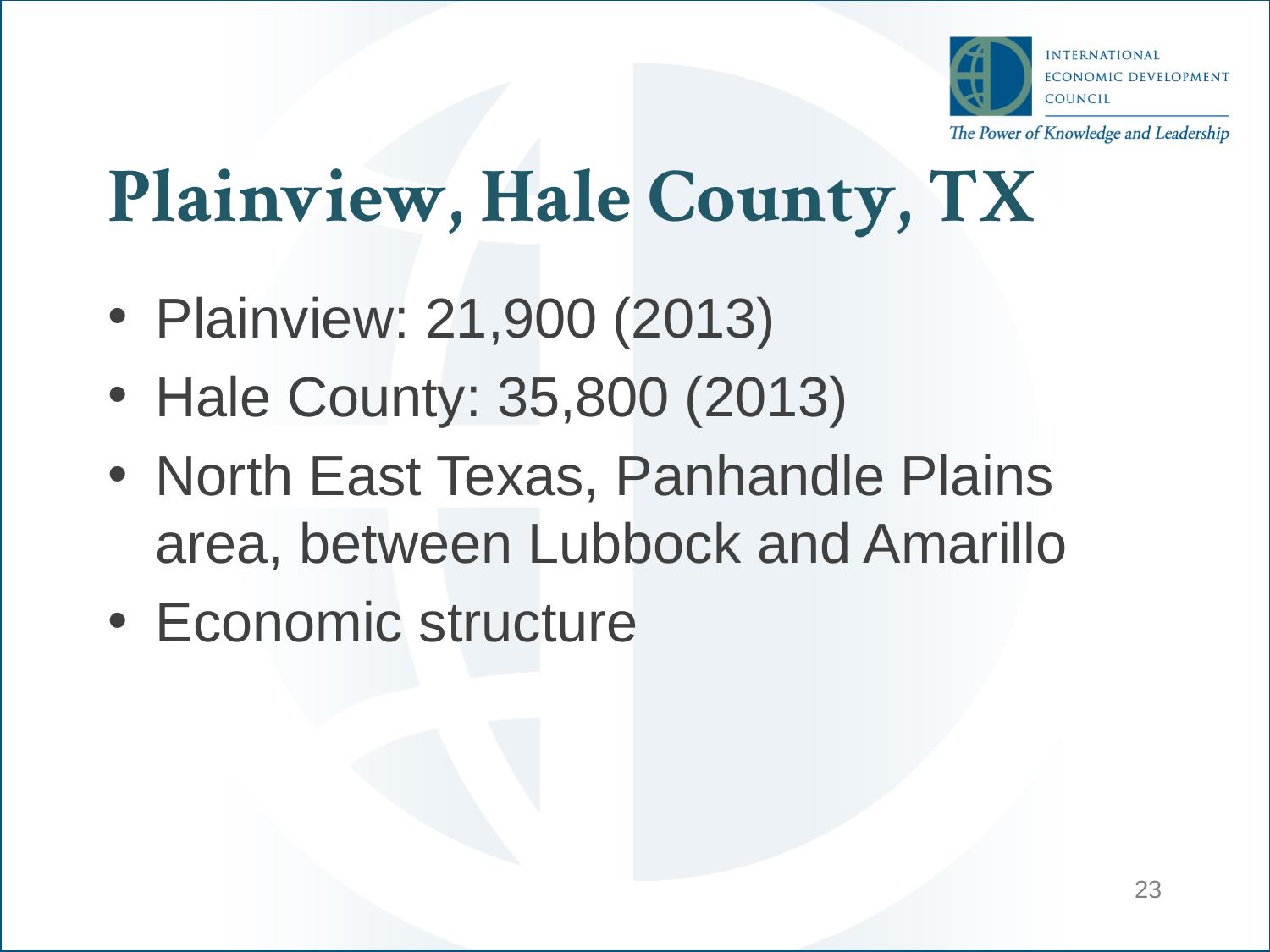

# Plainview, Hale County, TX
Plainview: 21,900 (2013)
Hale County: 35,800 (2013)
North East Texas, Panhandle Plains area, between Lubbock and Amarillo
Economic structure

23